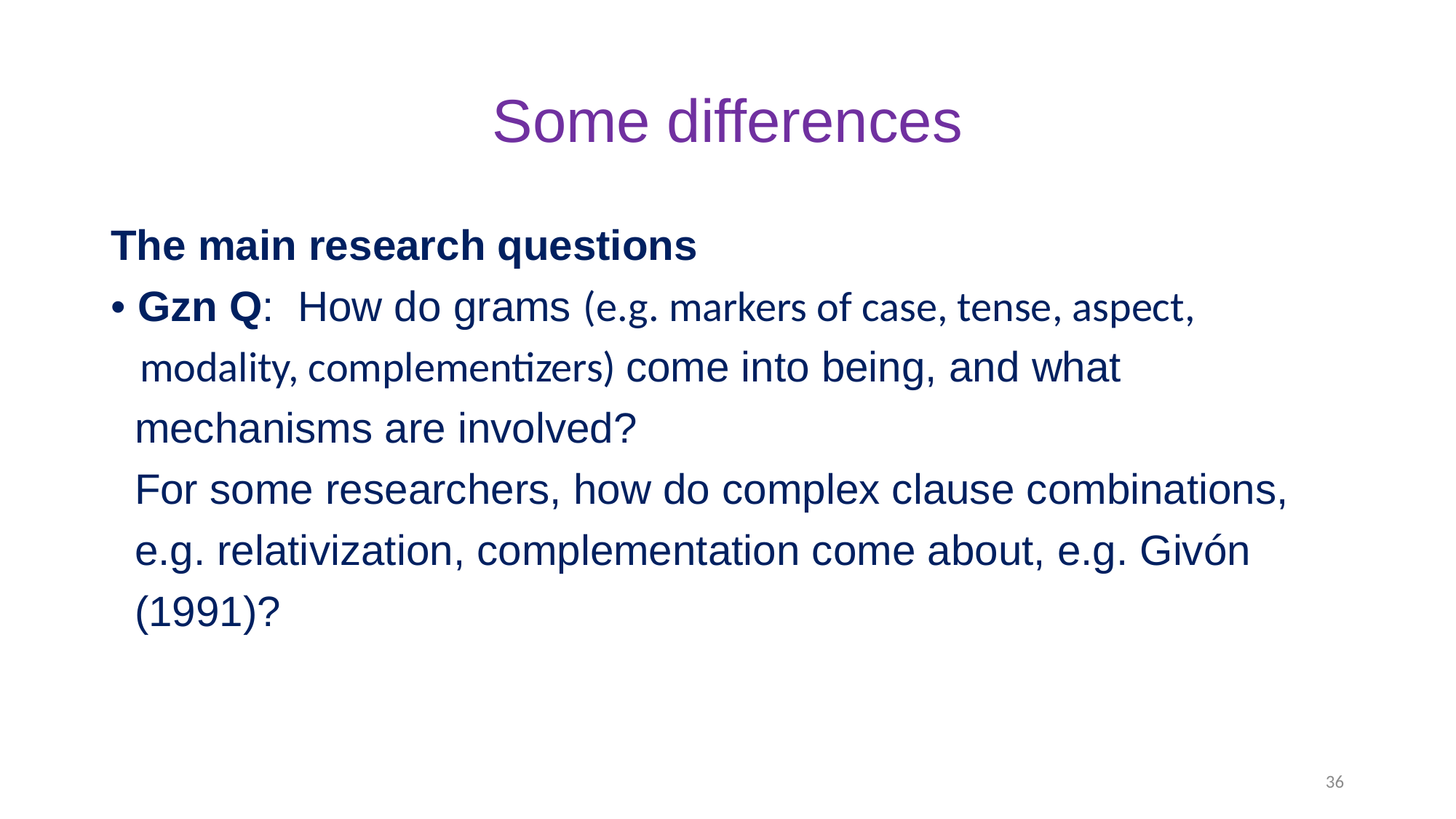

# Some differences
The main research questions
• Gzn Q:  How do grams (e.g. markers of case, tense, aspect,
   modality, complementizers) come into being, and what
  mechanisms are involved?
  For some researchers, how do complex clause combinations,
  e.g. relativization, complementation come about, e.g. Givón
  (1991)?

36